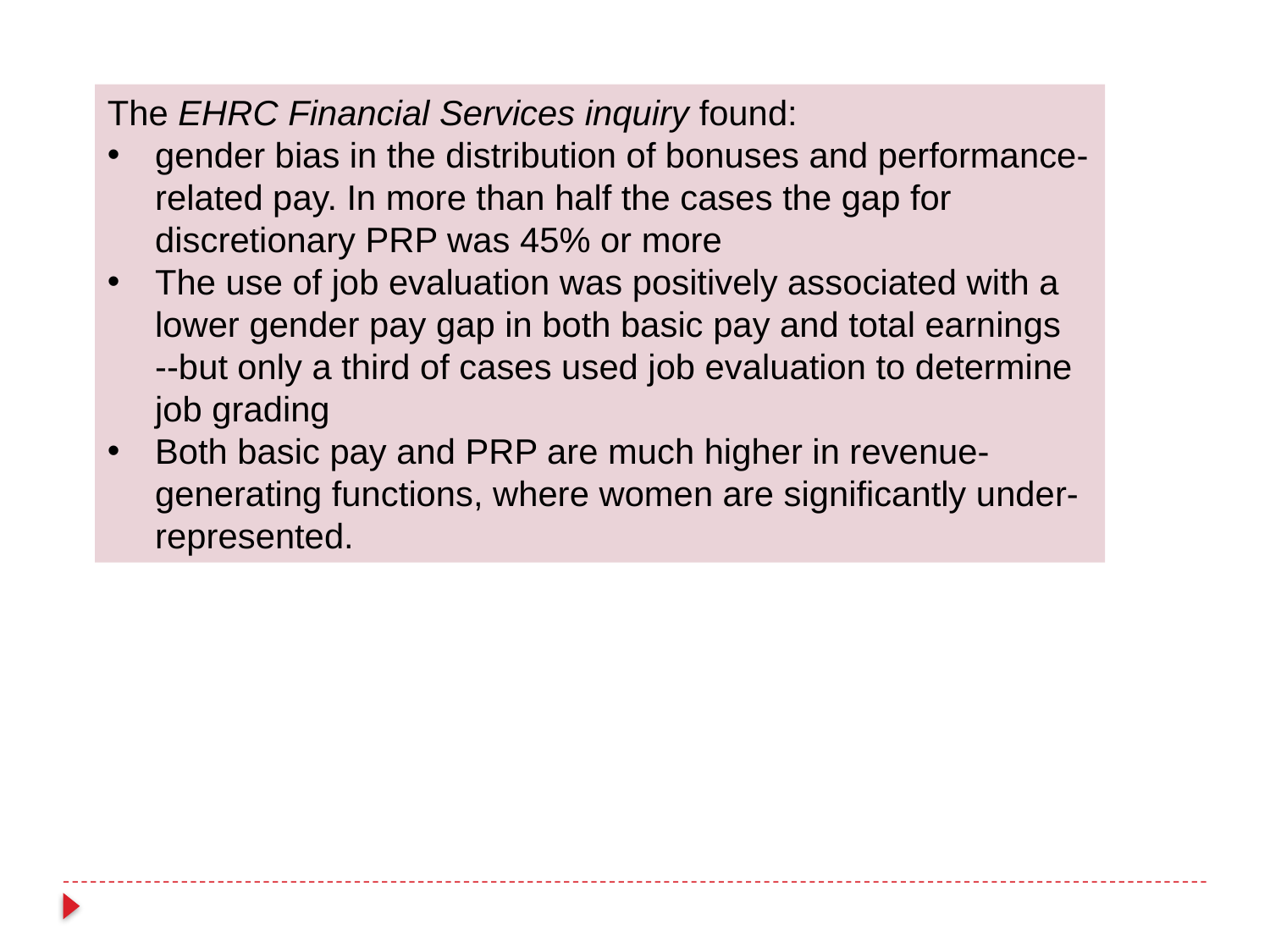

The EHRC Financial Services inquiry found:
gender bias in the distribution of bonuses and performance-related pay. In more than half the cases the gap for discretionary PRP was 45% or more
The use of job evaluation was positively associated with a lower gender pay gap in both basic pay and total earnings --but only a third of cases used job evaluation to determine job grading
Both basic pay and PRP are much higher in revenue-generating functions, where women are significantly under-represented.